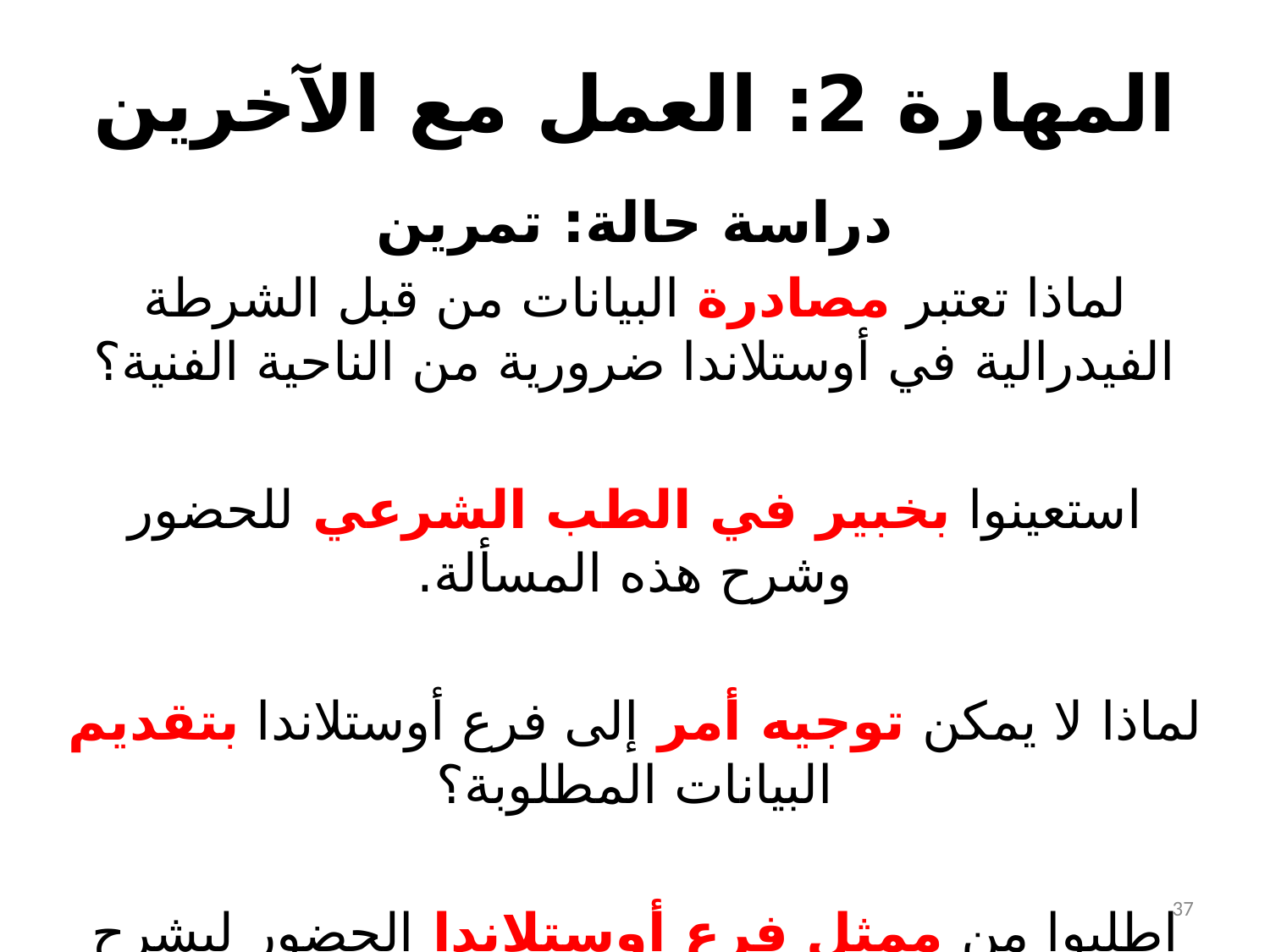

# المهارة 2: العمل مع الآخرين
دراسة حالة: تمرين
لماذا تعتبر مصادرة البيانات من قبل الشرطة الفيدرالية في أوستلاندا ضرورية من الناحية الفنية؟

استعينوا بخبير في الطب الشرعي للحضور وشرح هذه المسألة.

لماذا لا يمكن توجيه أمر إلى فرع أوستلاندا بتقديم البيانات المطلوبة؟

اطلبوا من ممثل فرع أوستلاندا الحضور ليشرح ذلك.

37